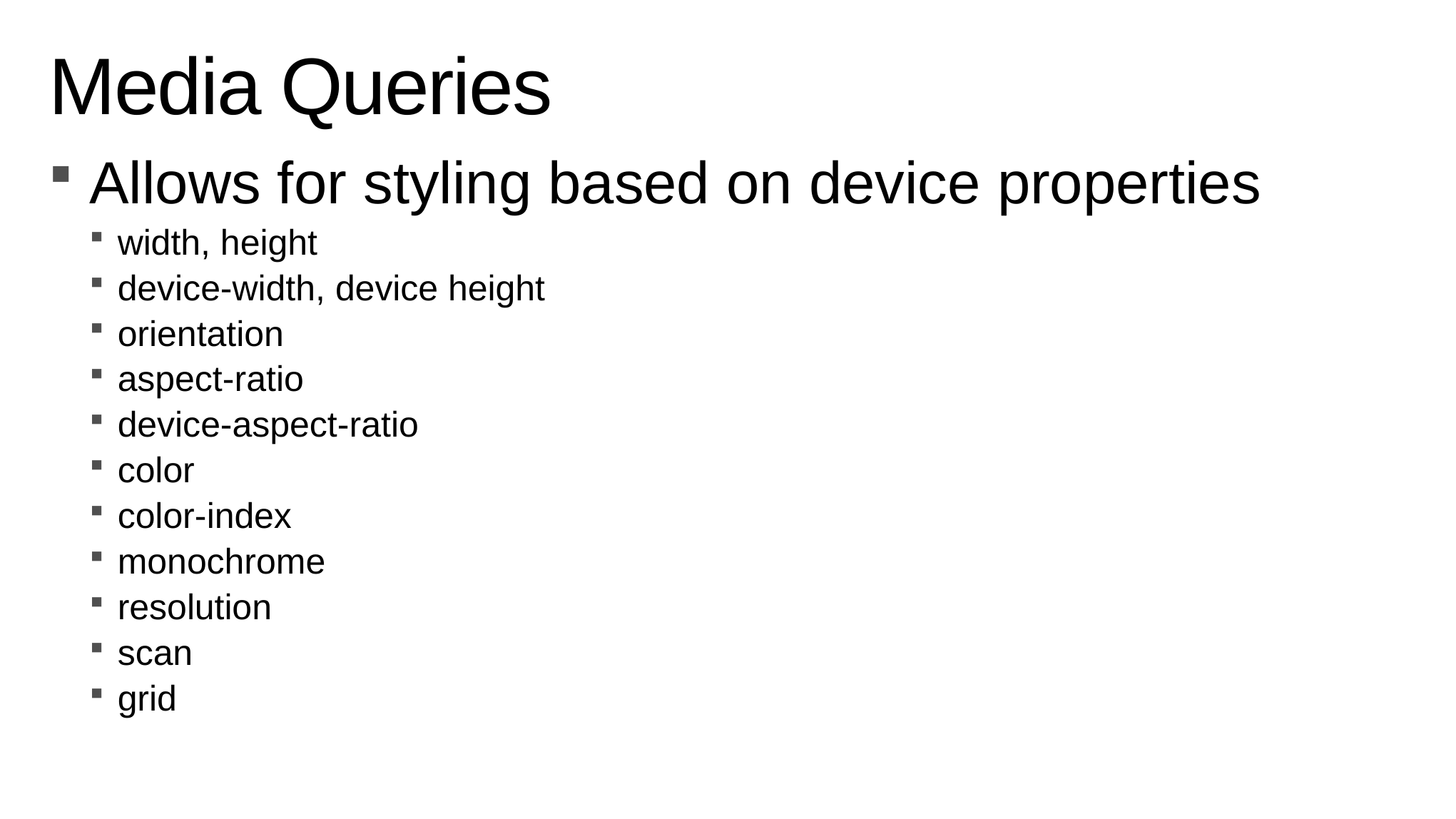

# Media Queries
Allows for styling based on device properties
width, height
device-width, device height
orientation
aspect-ratio
device-aspect-ratio
color
color-index
monochrome
resolution
scan
grid